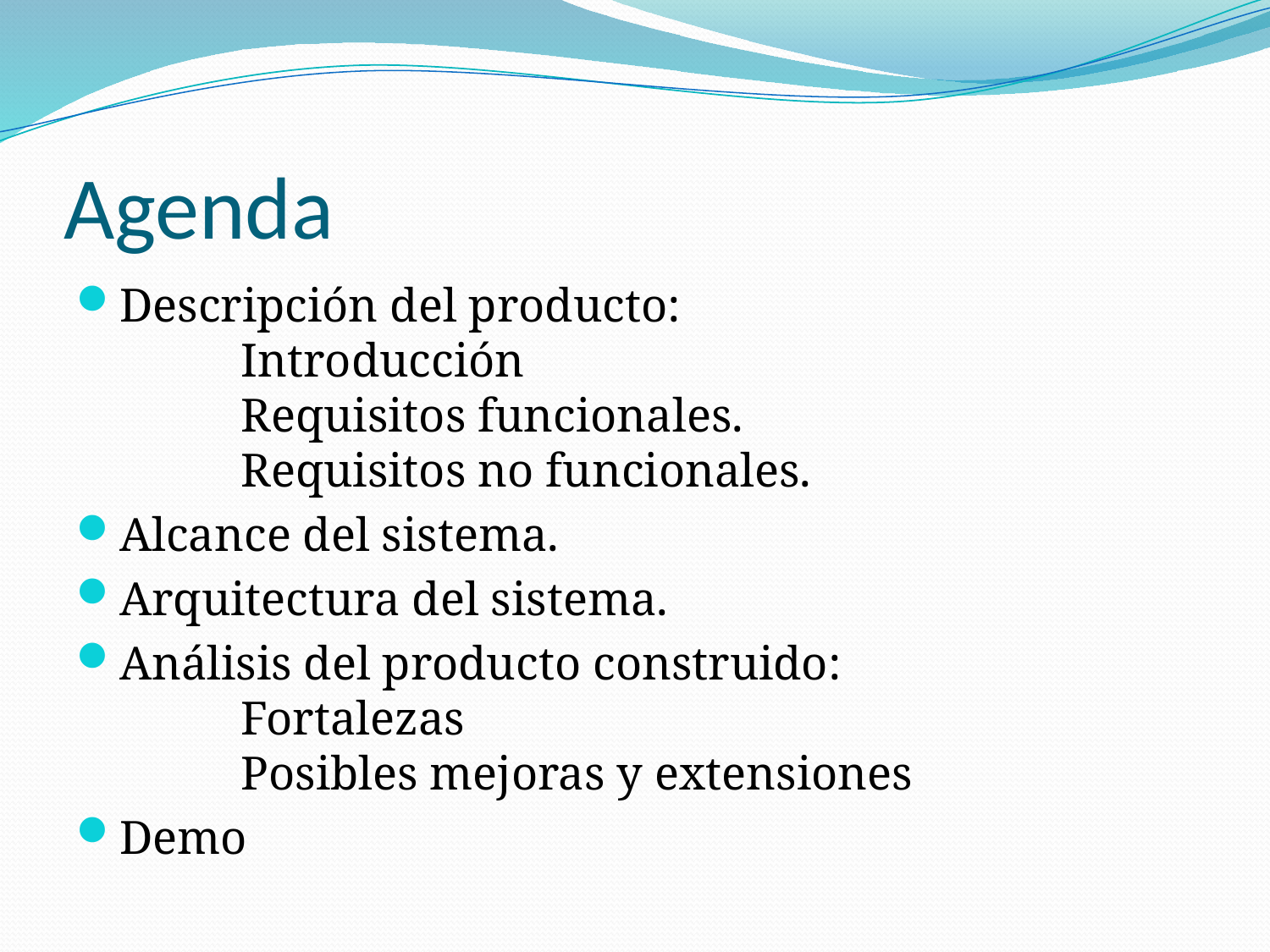

# Agenda
Descripción del producto:
	Introducción
	Requisitos funcionales.
	Requisitos no funcionales.
Alcance del sistema.
Arquitectura del sistema.
Análisis del producto construido:
	Fortalezas
	Posibles mejoras y extensiones
Demo